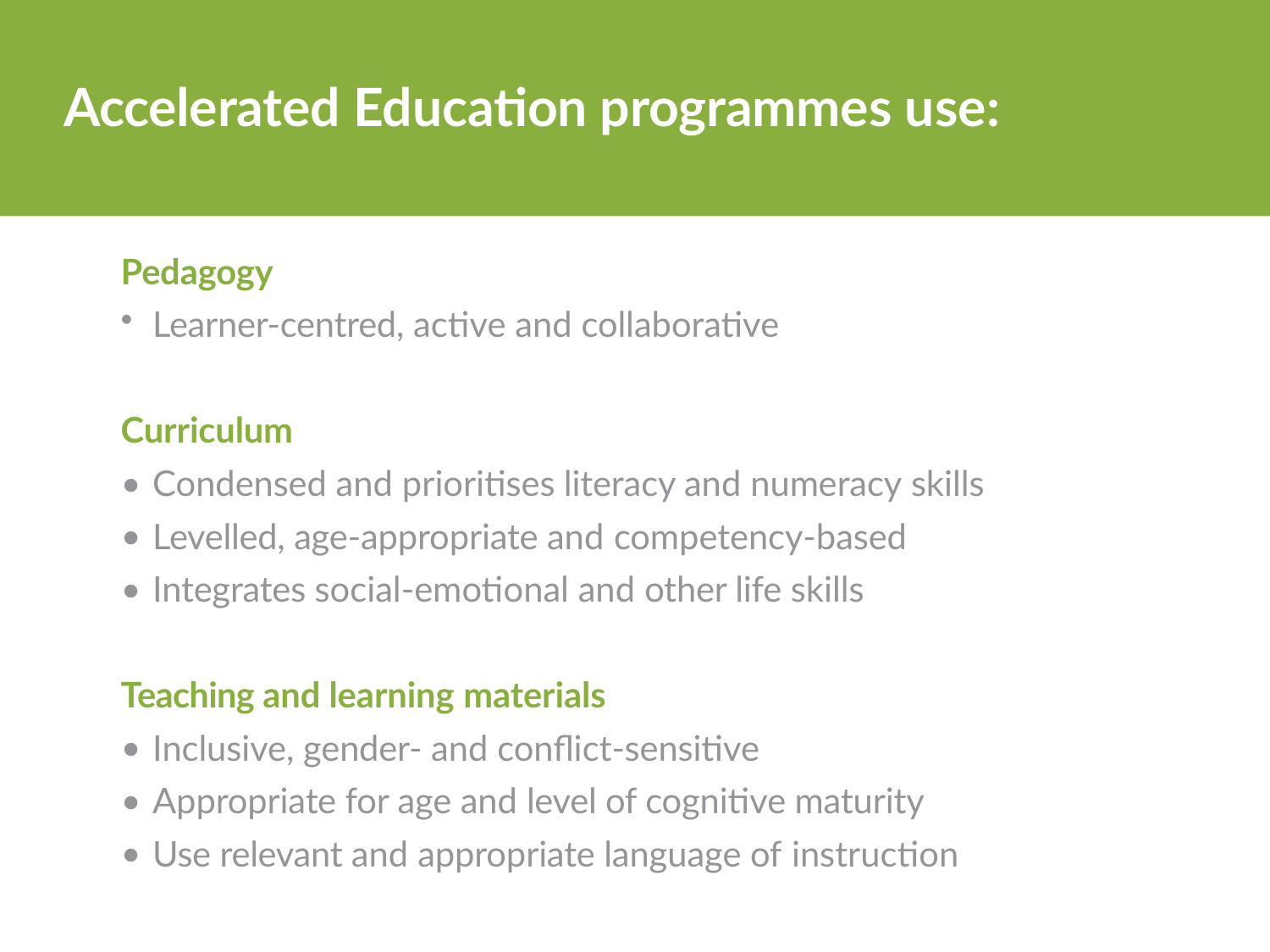

# Accelerated Education programmes use:
Pedagogy
Learner-centred, active and collaborative

Curriculum
Condensed and prioritises literacy and numeracy skills
Levelled, age-appropriate and competency-based
Integrates social-emotional and other life skills

Teaching and learning materials
Inclusive, gender- and conflict-sensitive
Appropriate for age and level of cognitive maturity
Use relevant and appropriate language of instruction